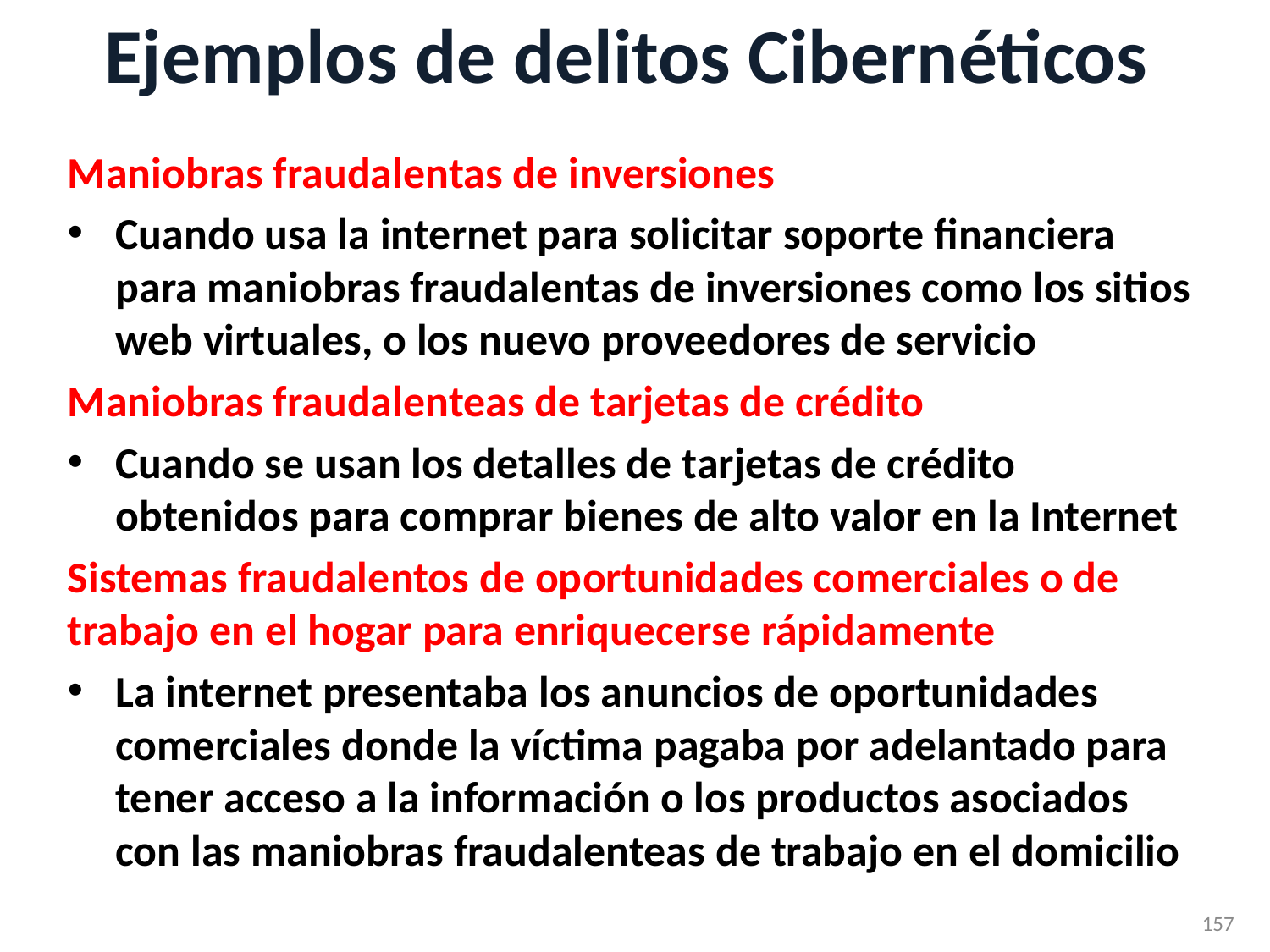

# Ejemplos de delitos Cibernéticos
Maniobras fraudalentas de inversiones
Cuando usa la internet para solicitar soporte financiera para maniobras fraudalentas de inversiones como los sitios web virtuales, o los nuevo proveedores de servicio
Maniobras fraudalenteas de tarjetas de crédito
Cuando se usan los detalles de tarjetas de crédito obtenidos para comprar bienes de alto valor en la Internet
Sistemas fraudalentos de oportunidades comerciales o de trabajo en el hogar para enriquecerse rápidamente
La internet presentaba los anuncios de oportunidades comerciales donde la víctima pagaba por adelantado para tener acceso a la información o los productos asociados con las maniobras fraudalenteas de trabajo en el domicilio
157